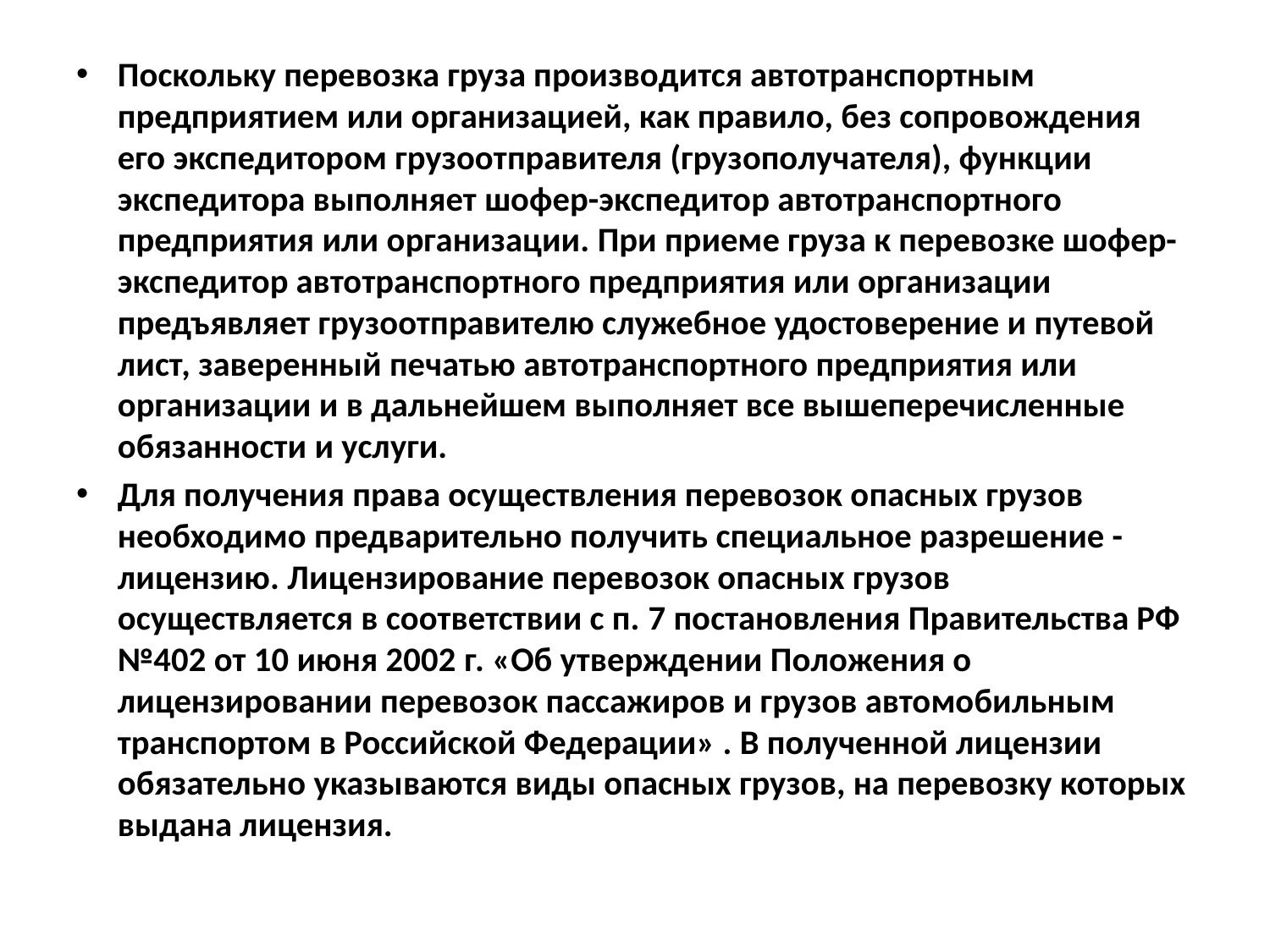

Поскольку перевозка груза производится автотранспортным предприятием или организацией, как правило, без сопровождения его экспедитором грузоотправителя (грузополучателя), функции экспедитора выполняет шофер-экспедитор автотранспортного предприятия или организации. При приеме груза к перевозке шофер-экспедитор автотранспортного предприятия или организации предъявляет грузоотправителю служебное удостоверение и путевой лист, заверенный печатью автотранспортного предприятия или организации и в дальнейшем выполняет все вышеперечисленные обязанности и услуги.
Для получения права осуществления перевозок опасных грузов необходимо предварительно получить специальное разрешение - лицензию. Лицензирование перевозок опасных грузов осуществляется в соответствии с п. 7 постановления Правительства РФ №402 от 10 июня 2002 г. «Об утверждении Положения о лицензировании перевозок пассажиров и грузов автомобильным транспортом в Российской Федерации» . В полученной лицензии обязательно указываются виды опасных грузов, на перевозку которых выдана лицензия.